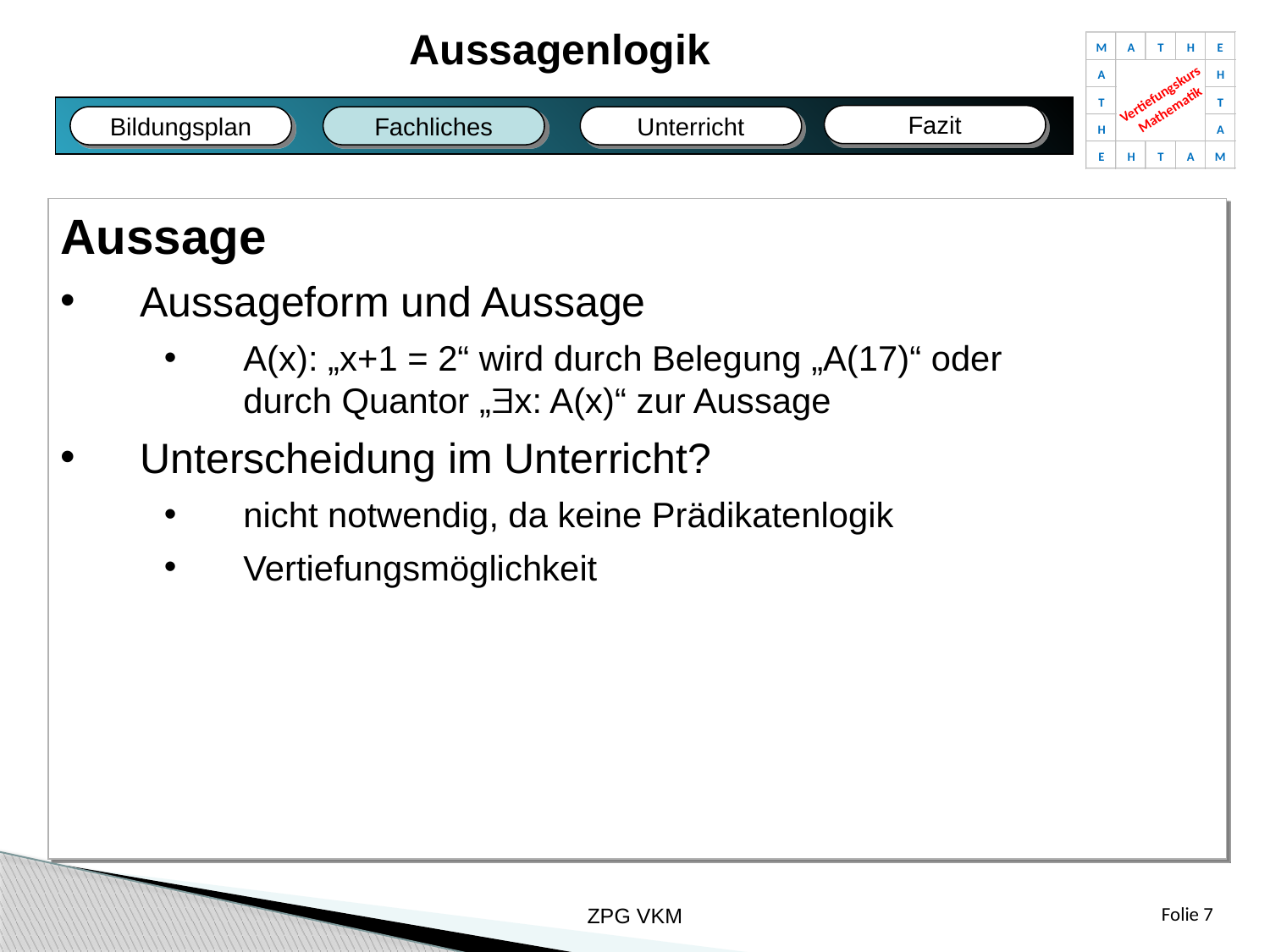

Aussagenlogik

M
A
T
H
E

A
H
Vertiefungskurs
Mathematik

T
T

H
A

E
H
T
A
M

Fazit
Fachliches
Bildungsplan
Unterricht
Fazit
Bildungsplan
Fachliches
Unterricht
Aussage
Aussageform und Aussage
A(x): „x+1 = 2“ wird durch Belegung „A(17)“ oder
durch Quantor „∃x: A(x)“ zur Aussage
Unterscheidung im Unterricht?
nicht notwendig, da keine Prädikatenlogik
Vertiefungsmöglichkeit

ZPG VKM
Folie 7